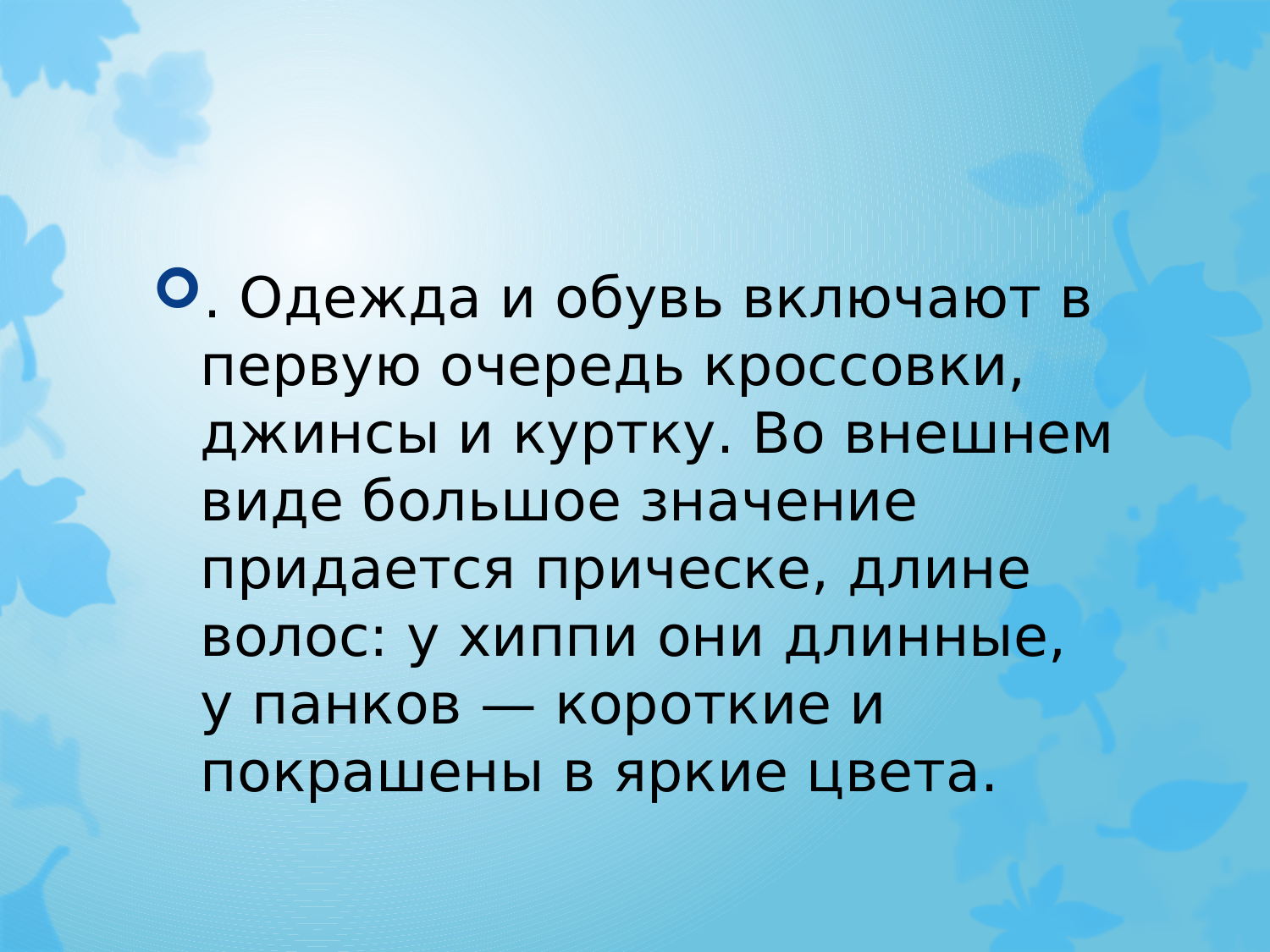

#
. Одежда и обувь включают в первую очередь кроссовки, джинсы и куртку. Во внешнем виде большое значение придается прическе, длине волос: у хиппи они длинные, у панков — короткие и покрашены в яркие цвета.